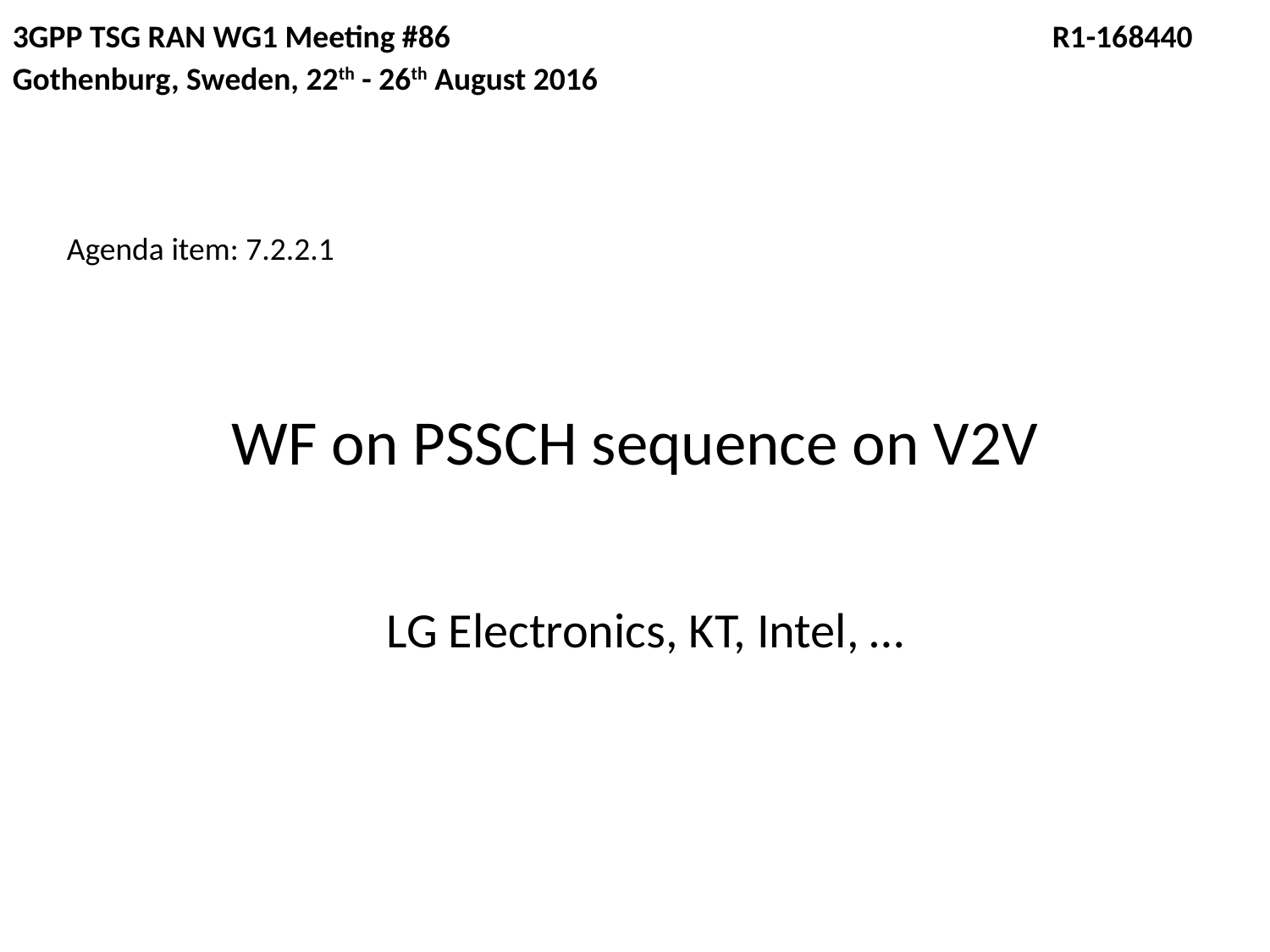

3GPP TSG RAN WG1 Meeting #86				                     R1-168440
Gothenburg, Sweden, 22th - 26th August 2016
Agenda item: 7.2.2.1
# WF on PSSCH sequence on V2V
LG Electronics, KT, Intel, …